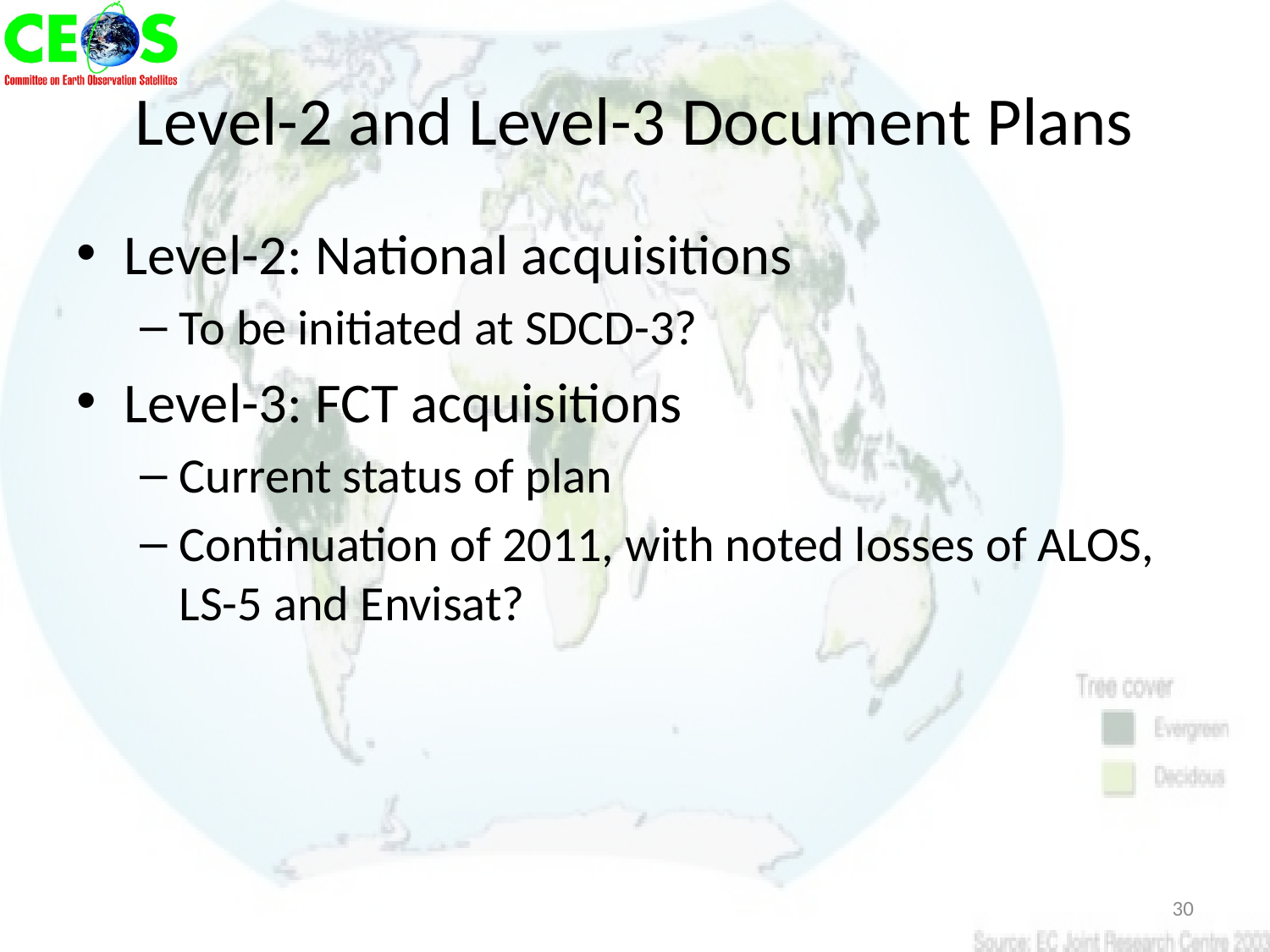

# Level-2 and Level-3 Document Plans
Level-2: National acquisitions
To be initiated at SDCD-3?
Level-3: FCT acquisitions
Current status of plan
Continuation of 2011, with noted losses of ALOS, LS-5 and Envisat?

30